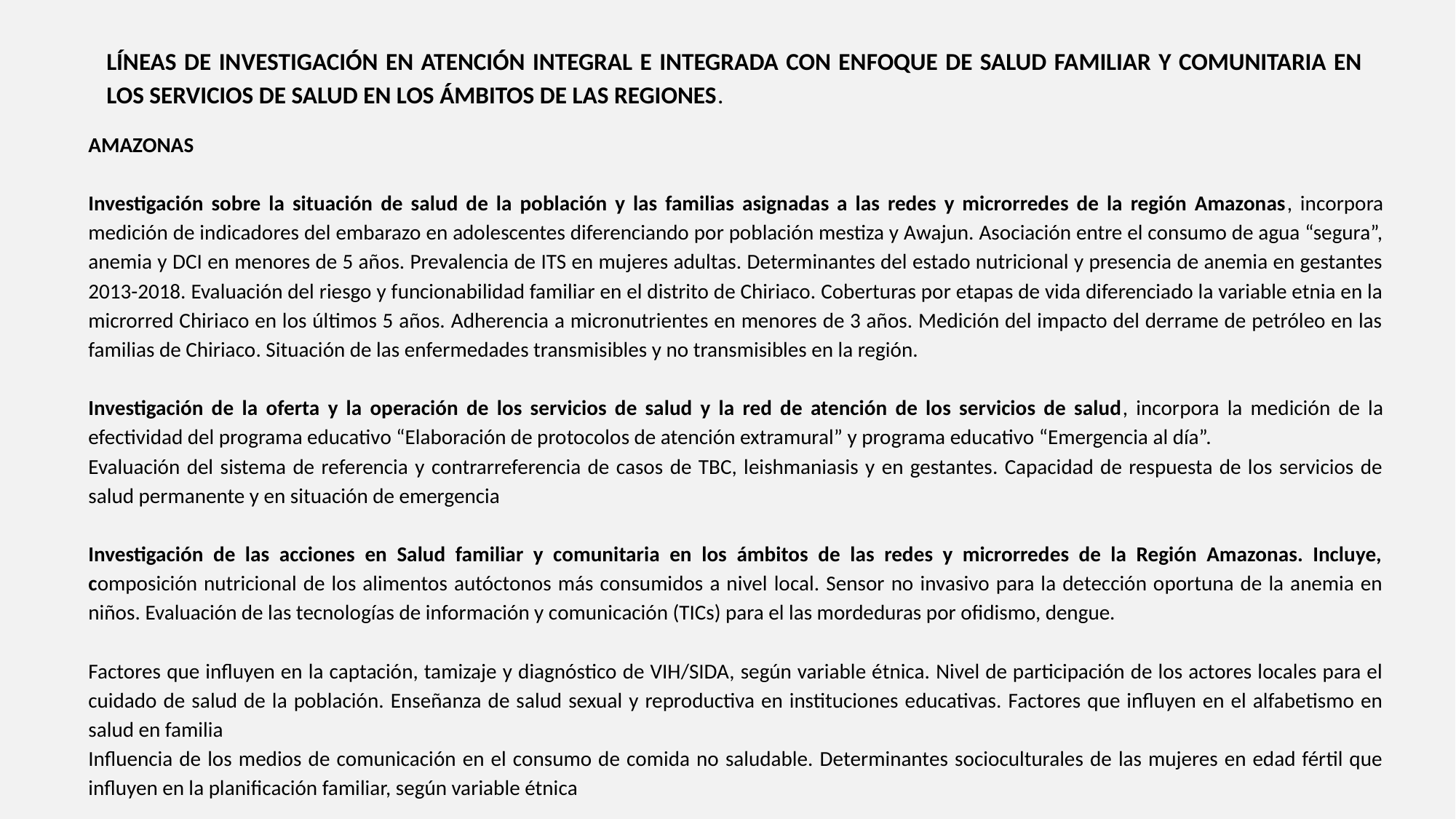

LÍNEAS DE INVESTIGACIÓN EN ATENCIÓN INTEGRAL E INTEGRADA CON ENFOQUE DE SALUD FAMILIAR Y COMUNITARIA EN LOS SERVICIOS DE SALUD EN LOS ÁMBITOS DE LAS REGIONES.
AMAZONAS

Investigación sobre la situación de salud de la población y las familias asignadas a las redes y microrredes de la región Amazonas, incorpora medición de indicadores del embarazo en adolescentes diferenciando por población mestiza y Awajun. Asociación entre el consumo de agua “segura”, anemia y DCI en menores de 5 años. Prevalencia de ITS en mujeres adultas. Determinantes del estado nutricional y presencia de anemia en gestantes 2013-2018. Evaluación del riesgo y funcionabilidad familiar en el distrito de Chiriaco. Coberturas por etapas de vida diferenciado la variable etnia en la microrred Chiriaco en los últimos 5 años. Adherencia a micronutrientes en menores de 3 años. Medición del impacto del derrame de petróleo en las familias de Chiriaco. Situación de las enfermedades transmisibles y no transmisibles en la región.

Investigación de la oferta y la operación de los servicios de salud y la red de atención de los servicios de salud, incorpora la medición de la efectividad del programa educativo “Elaboración de protocolos de atención extramural” y programa educativo “Emergencia al día”.
Evaluación del sistema de referencia y contrarreferencia de casos de TBC, leishmaniasis y en gestantes. Capacidad de respuesta de los servicios de salud permanente y en situación de emergencia

Investigación de las acciones en Salud familiar y comunitaria en los ámbitos de las redes y microrredes de la Región Amazonas. Incluye, composición nutricional de los alimentos autóctonos más consumidos a nivel local. Sensor no invasivo para la detección oportuna de la anemia en niños. Evaluación de las tecnologías de información y comunicación (TICs) para el las mordeduras por ofidismo, dengue.

Factores que influyen en la captación, tamizaje y diagnóstico de VIH/SIDA, según variable étnica. Nivel de participación de los actores locales para el cuidado de salud de la población. Enseñanza de salud sexual y reproductiva en instituciones educativas. Factores que influyen en el alfabetismo en salud en familia
Influencia de los medios de comunicación en el consumo de comida no saludable. Determinantes socioculturales de las mujeres en edad fértil que influyen en la planificación familiar, según variable étnica